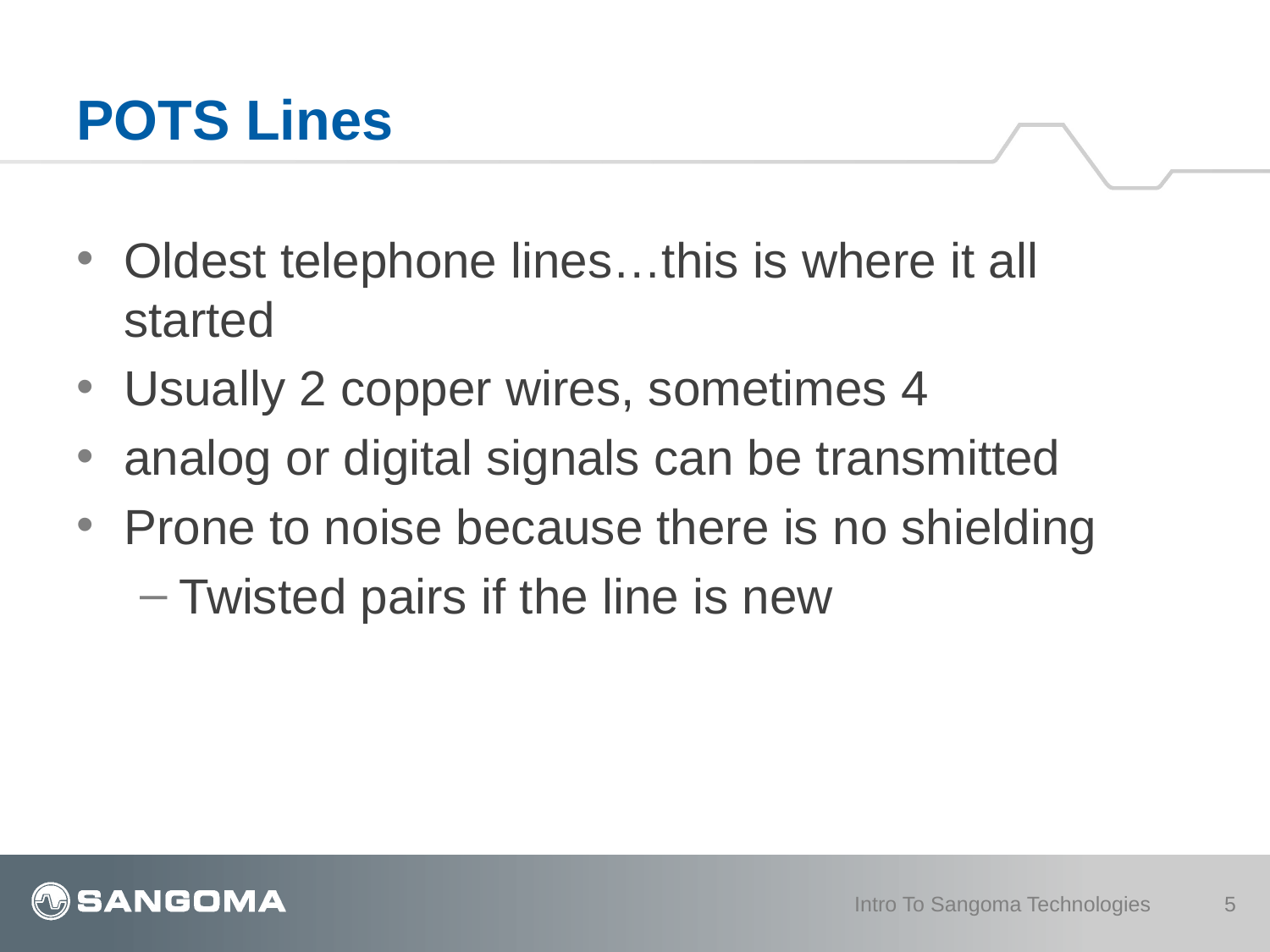

# POTS Lines
Oldest telephone lines…this is where it all started
Usually 2 copper wires, sometimes 4
analog or digital signals can be transmitted
Prone to noise because there is no shielding
Twisted pairs if the line is new

Intro To Sangoma Technologies
5